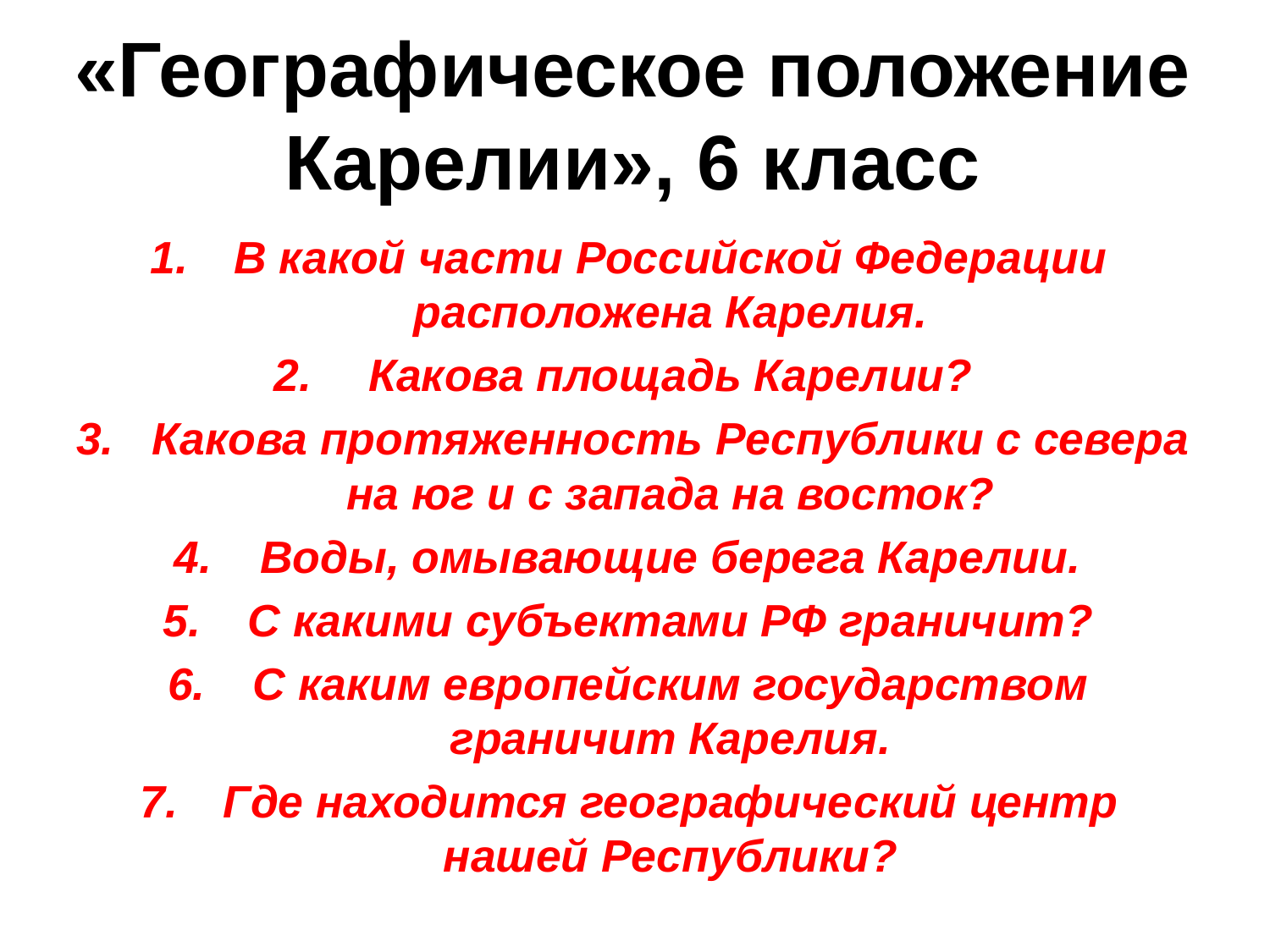

# «Географическое положение Карелии», 6 класс
В какой части Российской Федерации расположена Карелия.
Какова площадь Карелии?
Какова протяженность Республики с севера на юг и с запада на восток?
Воды, омывающие берега Карелии.
С какими субъектами РФ граничит?
С каким европейским государством граничит Карелия.
Где находится географический центр нашей Республики?